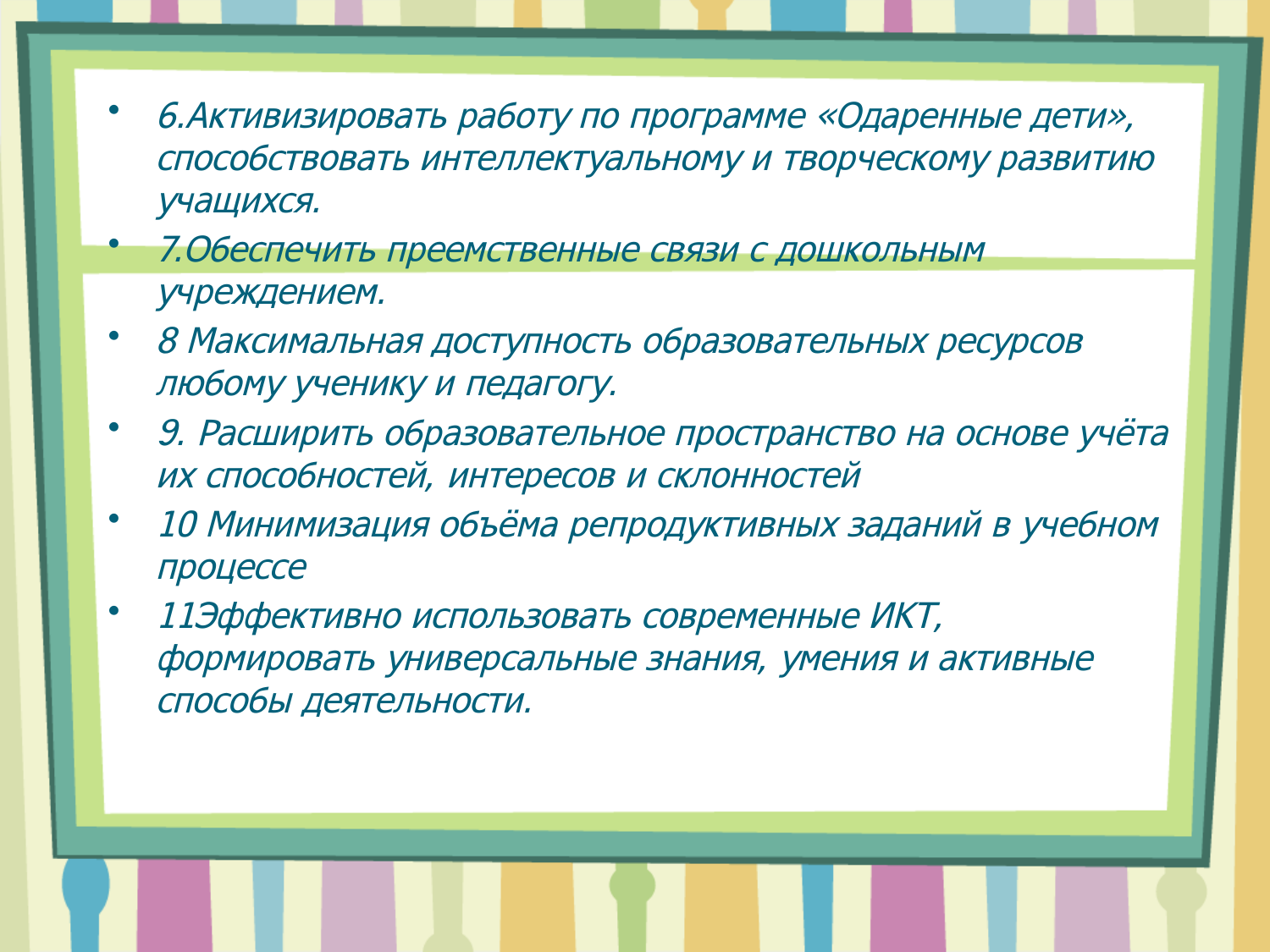

#
6.Активизировать работу по программе «Одаренные дети», способствовать интеллектуальному и творческому развитию учащихся.
7.Обеспечить преемственные связи с дошкольным  учреждением.
8 Максимальная доступность образовательных ресурсов любому ученику и педагогу.
9. Расширить образовательное пространство на основе учёта их способностей, интересов и склонностей
10 Минимизация объёма репродуктивных заданий в учебном процессе
11Эффективно использовать современные ИКТ, формировать универсальные знания, умения и активные способы деятельности.